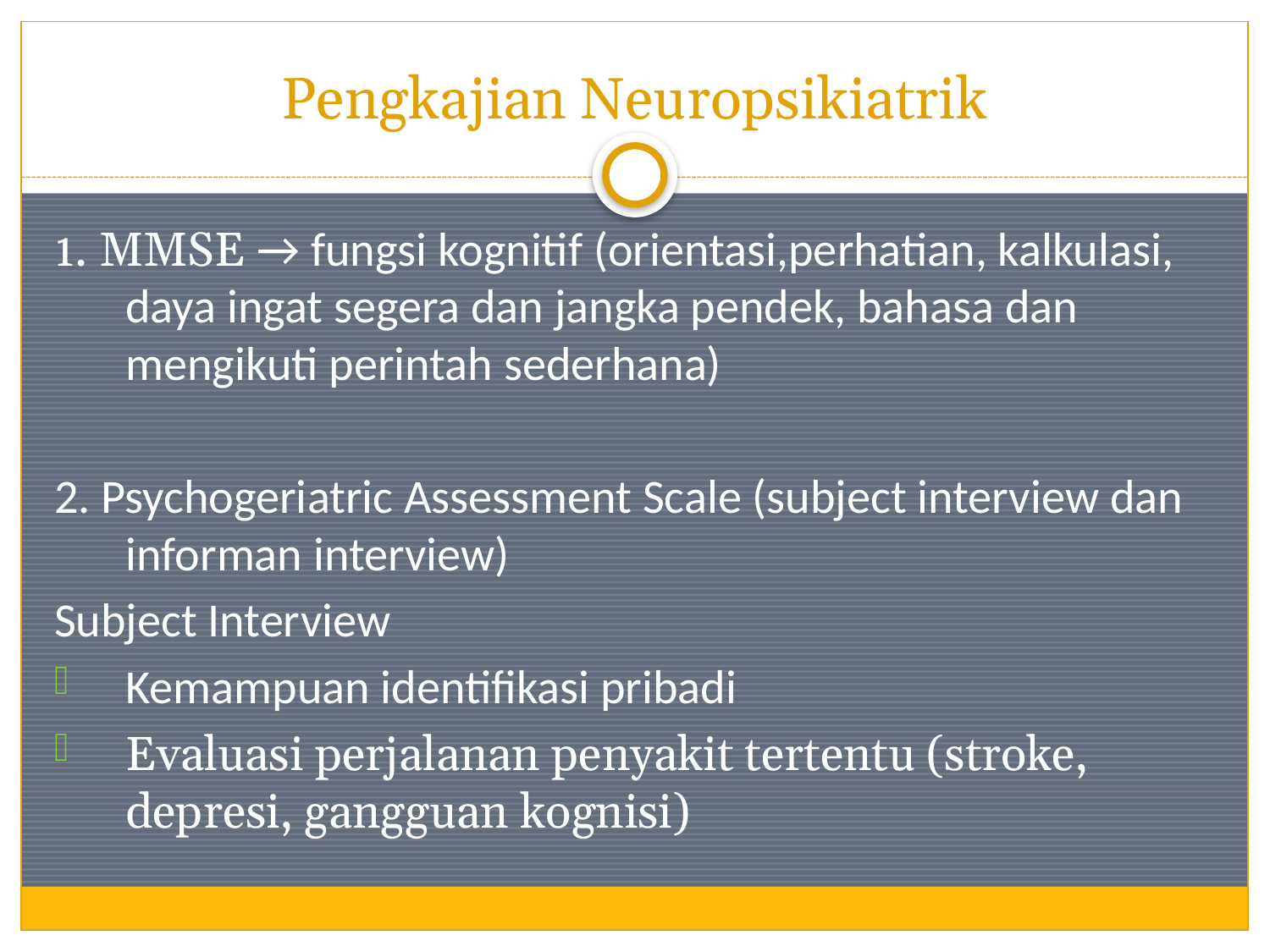

# Pengkajian Neuropsikiatrik
1. MMSE → fungsi kognitif (orientasi,perhatian, kalkulasi, daya ingat segera dan jangka pendek, bahasa dan mengikuti perintah sederhana)

2. Psychogeriatric Assessment Scale (subject interview dan informan interview)
Subject Interview
Kemampuan identifikasi pribadi
Evaluasi perjalanan penyakit tertentu (stroke, depresi, gangguan kognisi)